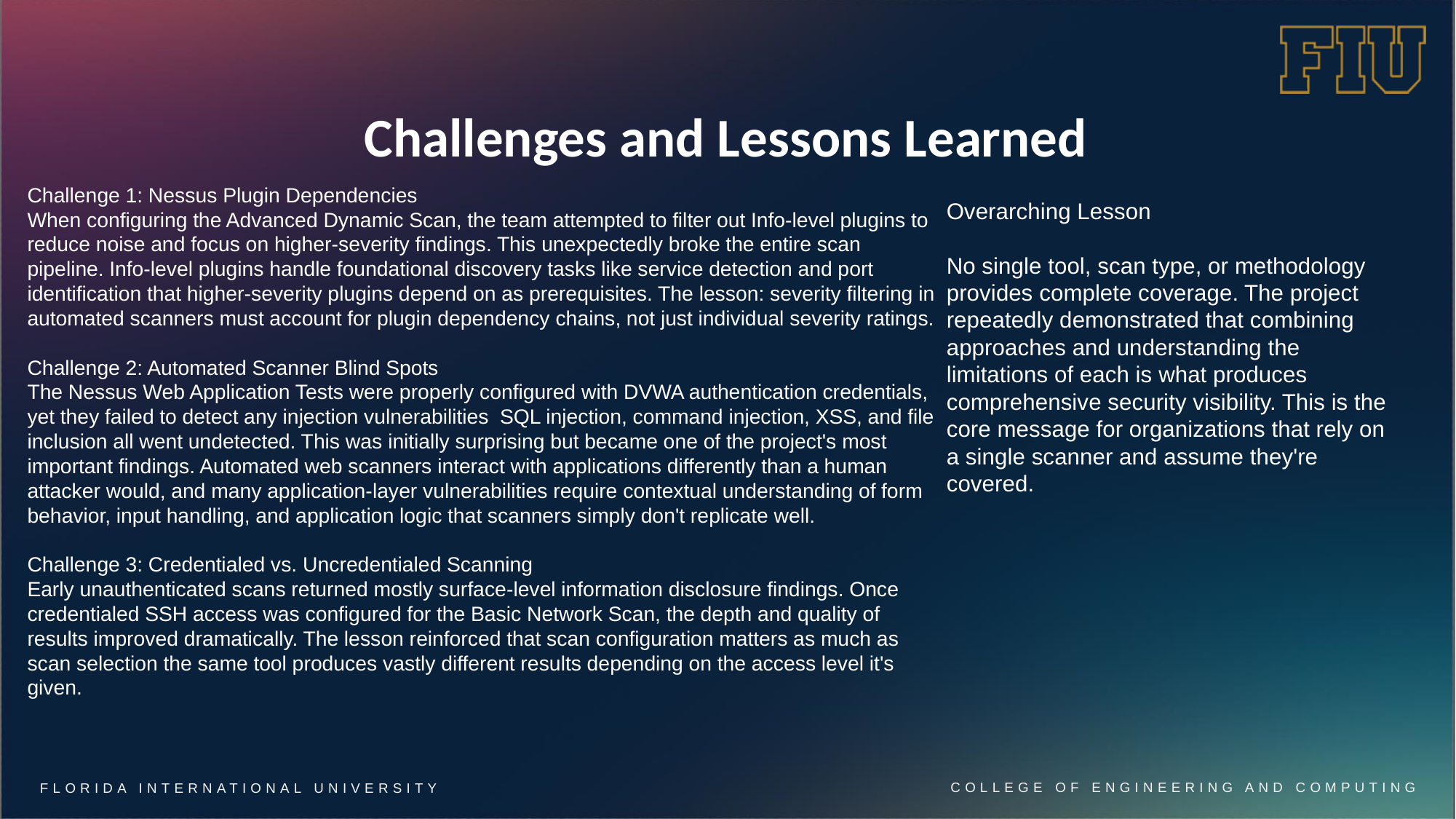

# Challenges and Lessons Learned
Challenge 1: Nessus Plugin Dependencies
When configuring the Advanced Dynamic Scan, the team attempted to filter out Info-level plugins to reduce noise and focus on higher-severity findings. This unexpectedly broke the entire scan pipeline. Info-level plugins handle foundational discovery tasks like service detection and port identification that higher-severity plugins depend on as prerequisites. The lesson: severity filtering in automated scanners must account for plugin dependency chains, not just individual severity ratings.

Challenge 2: Automated Scanner Blind Spots
The Nessus Web Application Tests were properly configured with DVWA authentication credentials, yet they failed to detect any injection vulnerabilities  SQL injection, command injection, XSS, and file inclusion all went undetected. This was initially surprising but became one of the project's most important findings. Automated web scanners interact with applications differently than a human attacker would, and many application-layer vulnerabilities require contextual understanding of form behavior, input handling, and application logic that scanners simply don't replicate well.

Challenge 3: Credentialed vs. Uncredentialed Scanning
Early unauthenticated scans returned mostly surface-level information disclosure findings. Once credentialed SSH access was configured for the Basic Network Scan, the depth and quality of results improved dramatically. The lesson reinforced that scan configuration matters as much as scan selection the same tool produces vastly different results depending on the access level it's given.
Overarching Lesson

No single tool, scan type, or methodology provides complete coverage. The project repeatedly demonstrated that combining approaches and understanding the limitations of each is what produces comprehensive security visibility. This is the core message for organizations that rely on a single scanner and assume they're covered.